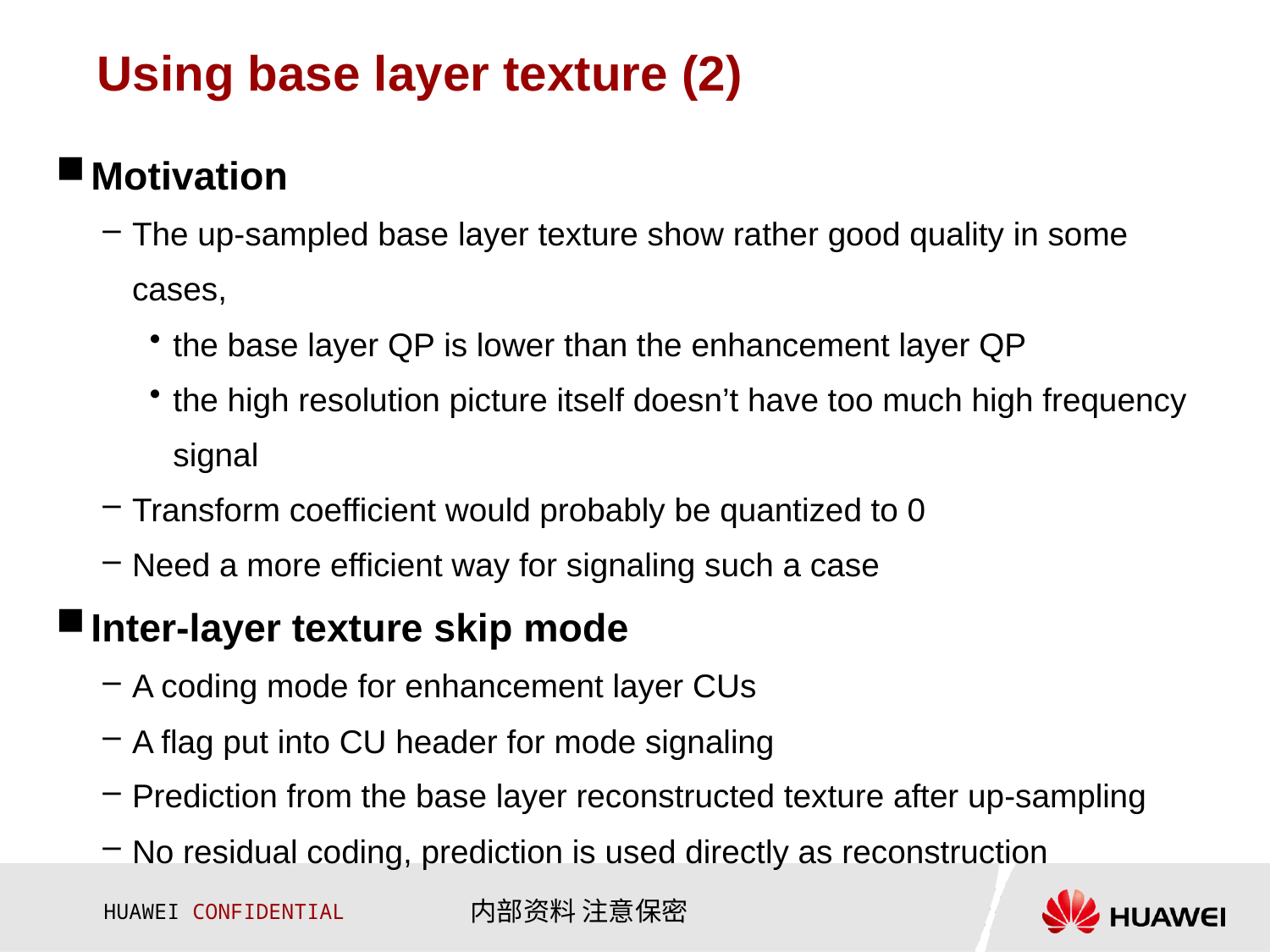

# Using base layer texture (2)
Motivation
The up-sampled base layer texture show rather good quality in some cases,
the base layer QP is lower than the enhancement layer QP
the high resolution picture itself doesn’t have too much high frequency signal
Transform coefficient would probably be quantized to 0
Need a more efficient way for signaling such a case
Inter-layer texture skip mode
A coding mode for enhancement layer CUs
A flag put into CU header for mode signaling
Prediction from the base layer reconstructed texture after up-sampling
No residual coding, prediction is used directly as reconstruction